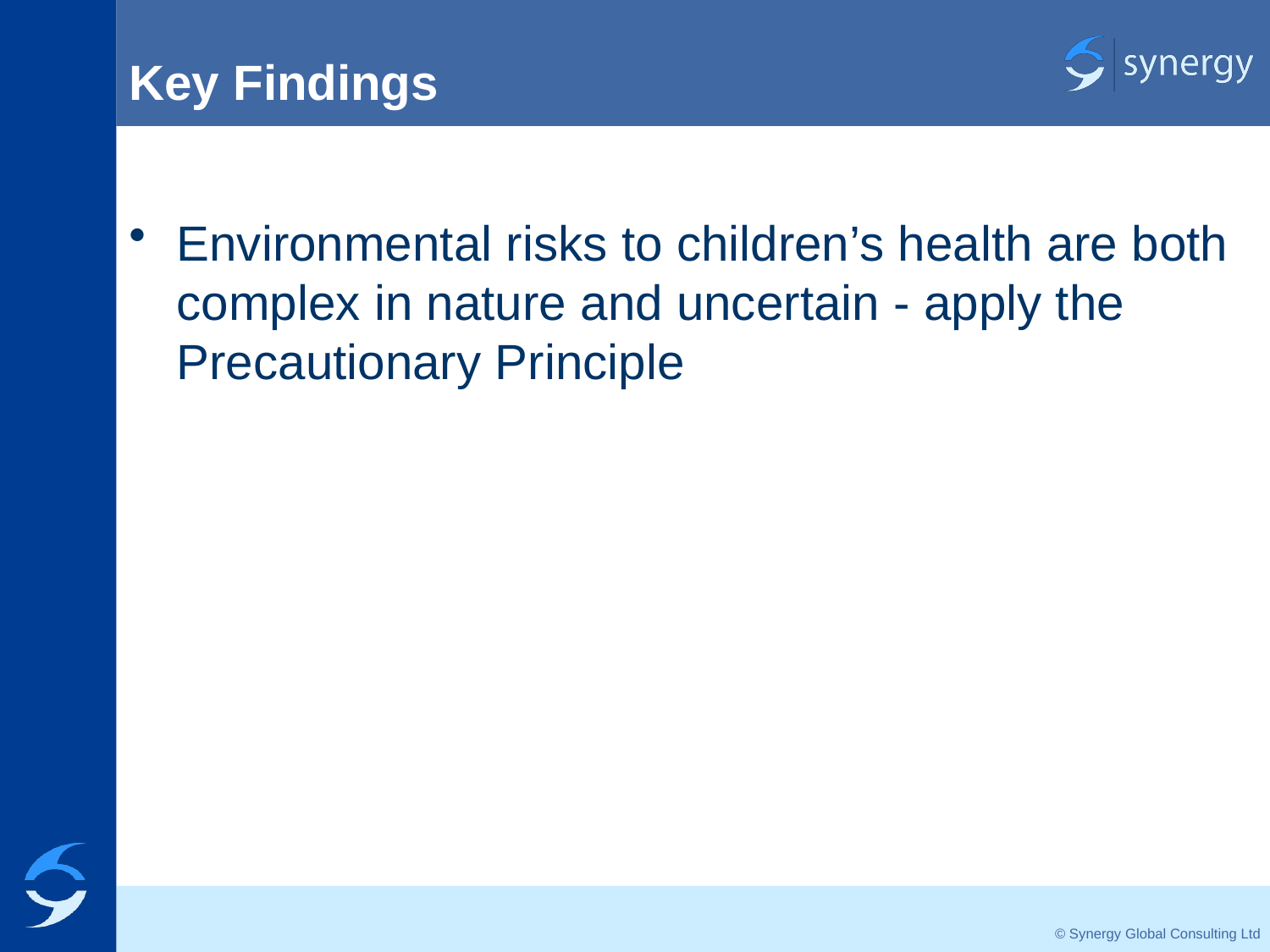

# Key Findings

Environmental risks to children’s health are both complex in nature and uncertain - apply the Precautionary Principle